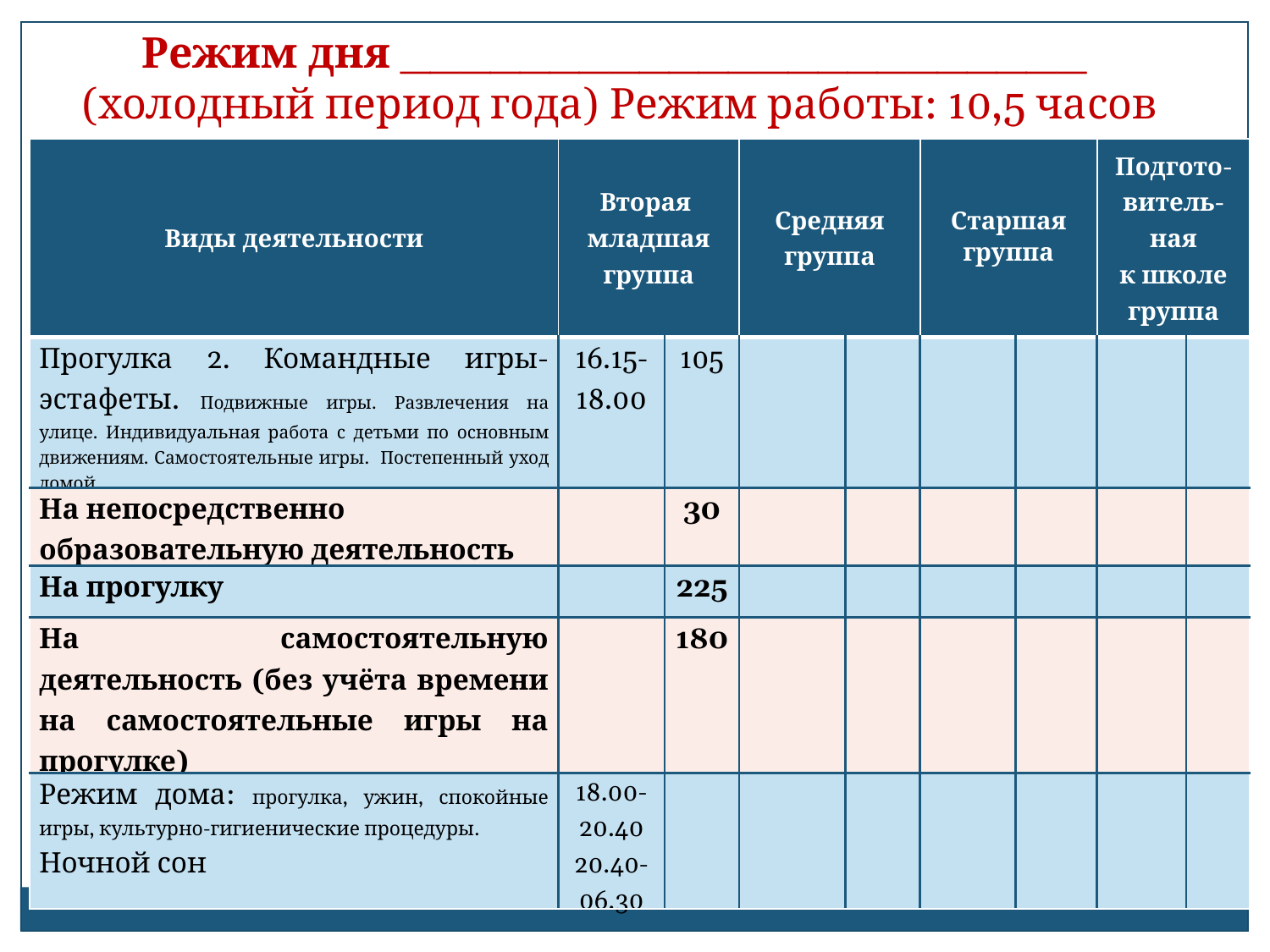

Режим дня _______________________
(холодный период года) Режим работы: 10,5 часов
| Виды деятельности | Вторая младшая группа |  | Средняя группа |  | Старшая группа |  | Подгото-витель-ная к школе группа |  |
| --- | --- | --- | --- | --- | --- | --- | --- | --- |
| Прогулка 2. Командные игры-эстафеты. Подвижные игры. Развлечения на улице. Индивидуальная работа с детьми по основным движениям. Самостоятельные игры. Постепенный уход домой. | 16.15-18.00 | 105 |  |  |  |  |  |  |
| На непосредственно образовательную деятельность |  | 30 |  |  |  |  |  |  |
| На прогулку |  | 225 |  |  |  |  |  |  |
| На самостоятельную деятельность (без учёта времени на самостоятельные игры на прогулке) |  | 180 |  |  |  |  |  |  |
| Режим дома: прогулка, ужин, спокойные игры, культурно-гигиенические процедуры. Ночной сон | 18.00-20.40 20.40-06.30 |  |  |  |  |  |  |  |